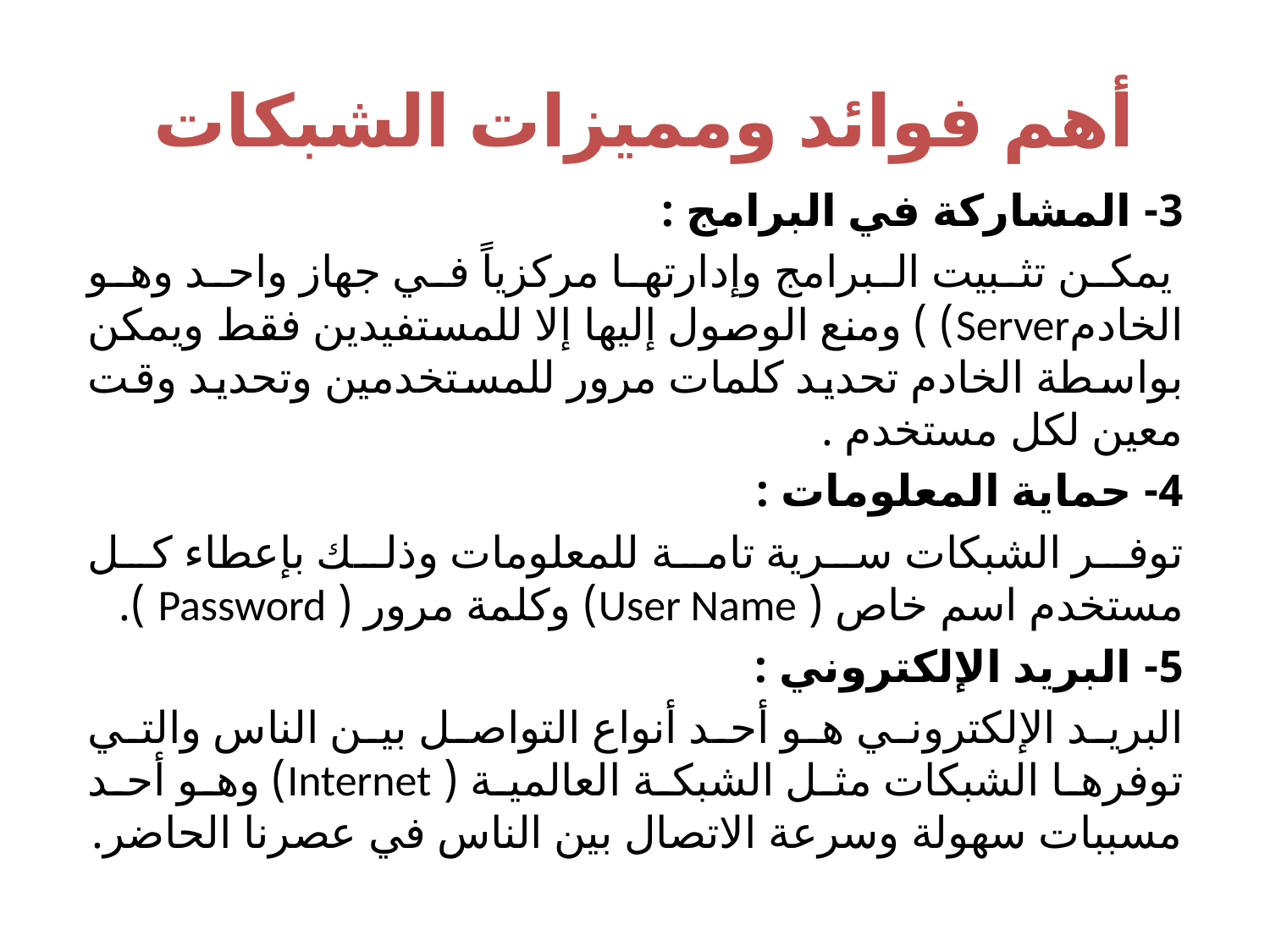

# أهم فوائد ومميزات الشبكات
3- المشاركة في البرامج :
	 يمكن تثبيت البرامج وإدارتها مركزياً في جهاز واحد وهو الخادمServer) ) ومنع الوصول إليها إلا للمستفيدين فقط ويمكن بواسطة الخادم تحديد كلمات مرور للمستخدمين وتحديد وقت معين لكل مستخدم .
4- حماية المعلومات :
	توفر الشبكات سرية تامة للمعلومات وذلك بإعطاء كل مستخدم اسم خاص ( User Name) وكلمة مرور ( Password ).
5- البريد الإلكتروني :
	البريد الإلكتروني هو أحد أنواع التواصل بين الناس والتي توفرها الشبكات مثل الشبكة العالمية ( Internet) وهو أحد مسببات سهولة وسرعة الاتصال بين الناس في عصرنا الحاضر.